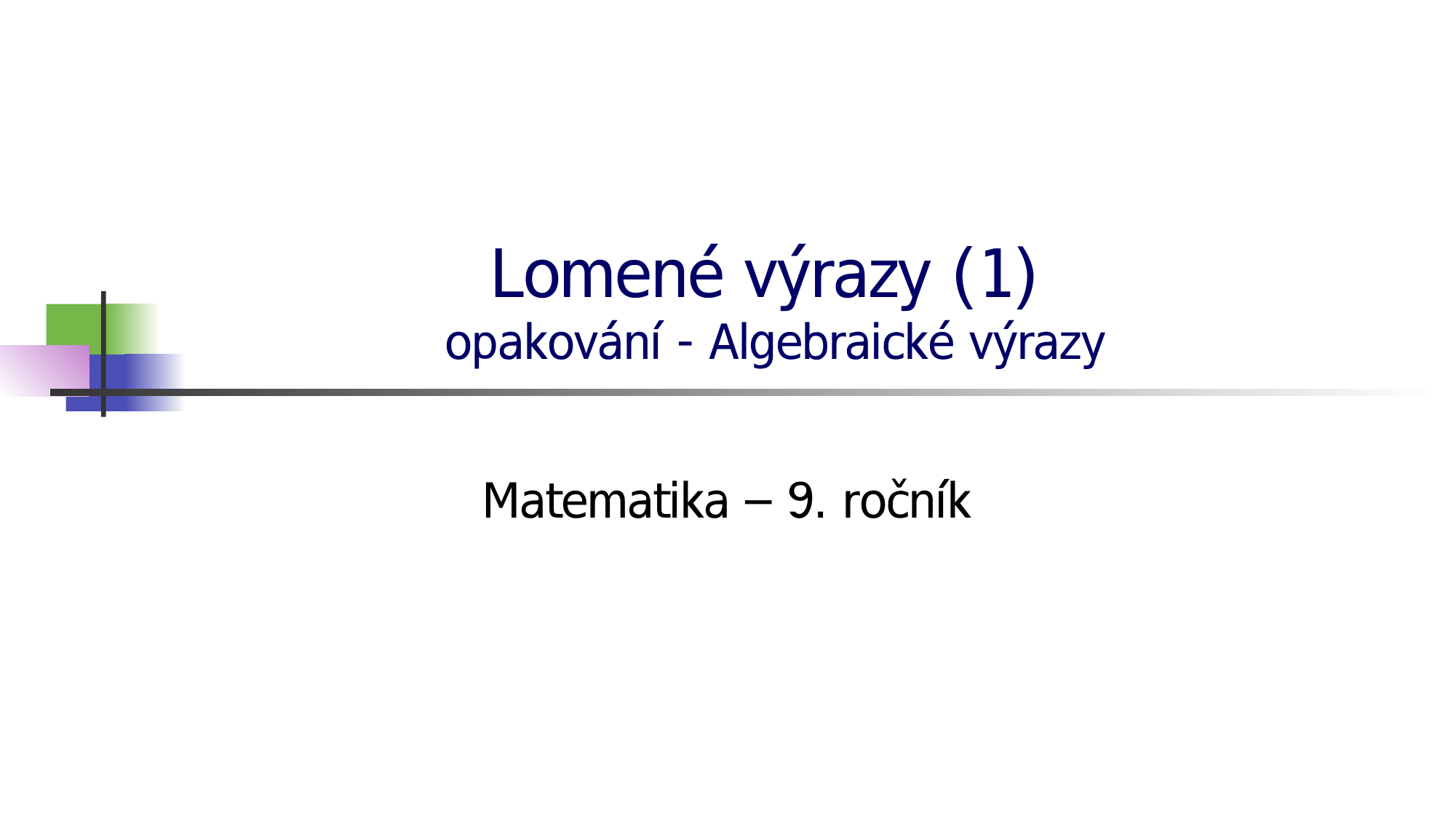

# Lomené výrazy (1) opakování - Algebraické výrazy
Matematika – 9. ročník